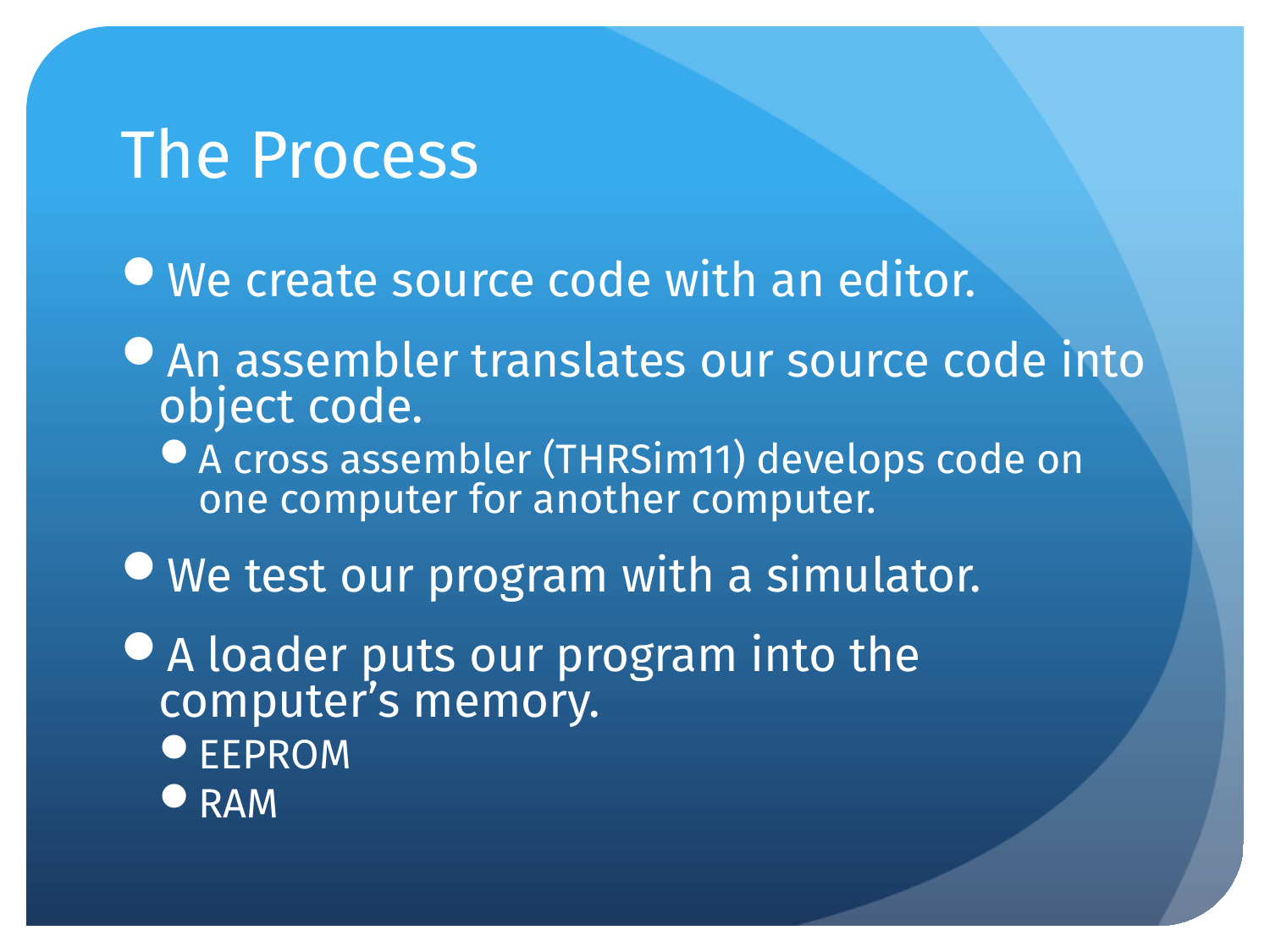

# The Process
We create source code with an editor.
An assembler translates our source code into object code.
A cross assembler (THRSim11) develops code on one computer for another computer.
We test our program with a simulator.
A loader puts our program into the computer’s memory.
EEPROM
RAM